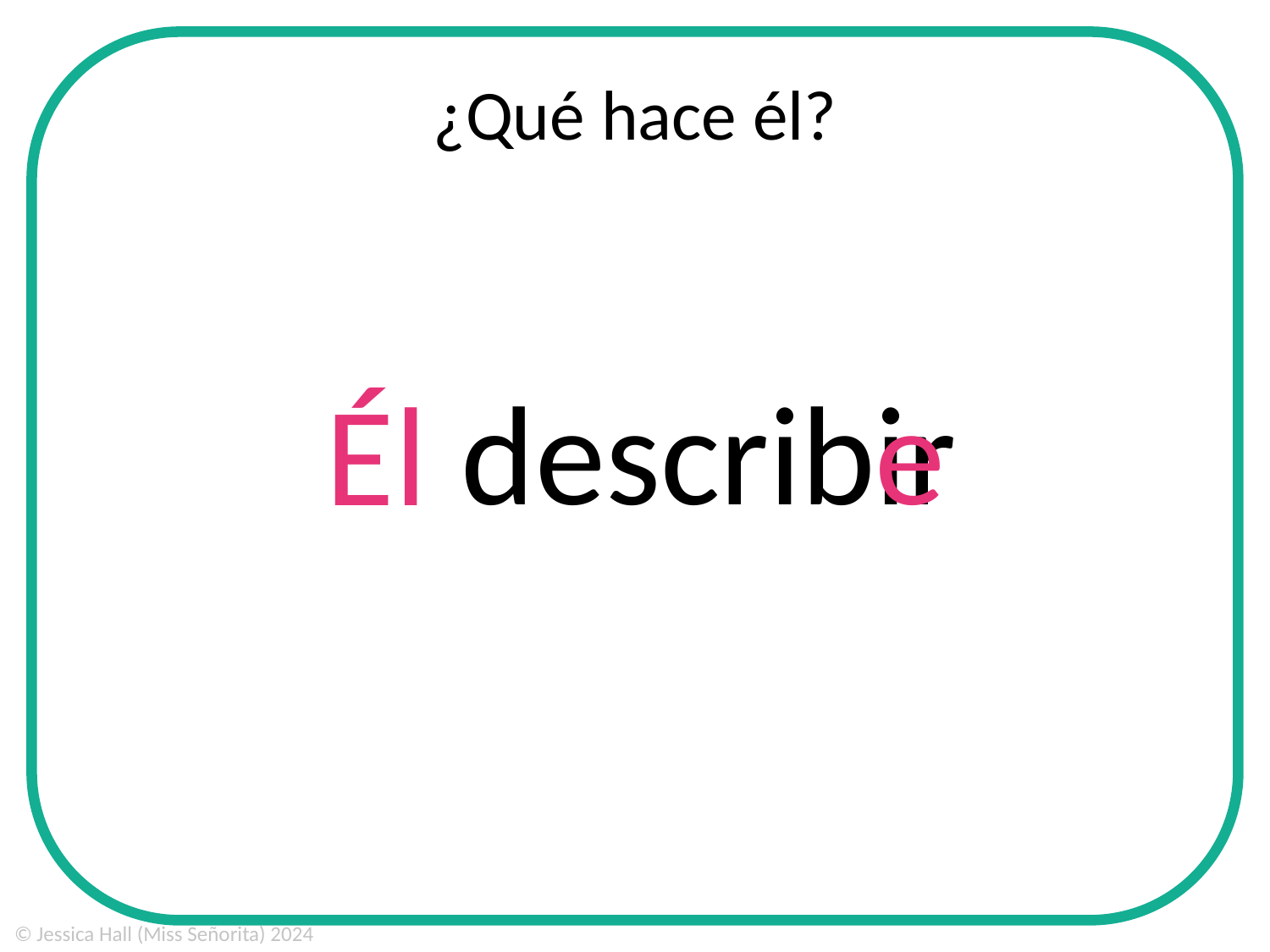

¿Qué hace él?
ir
describ
e
Él